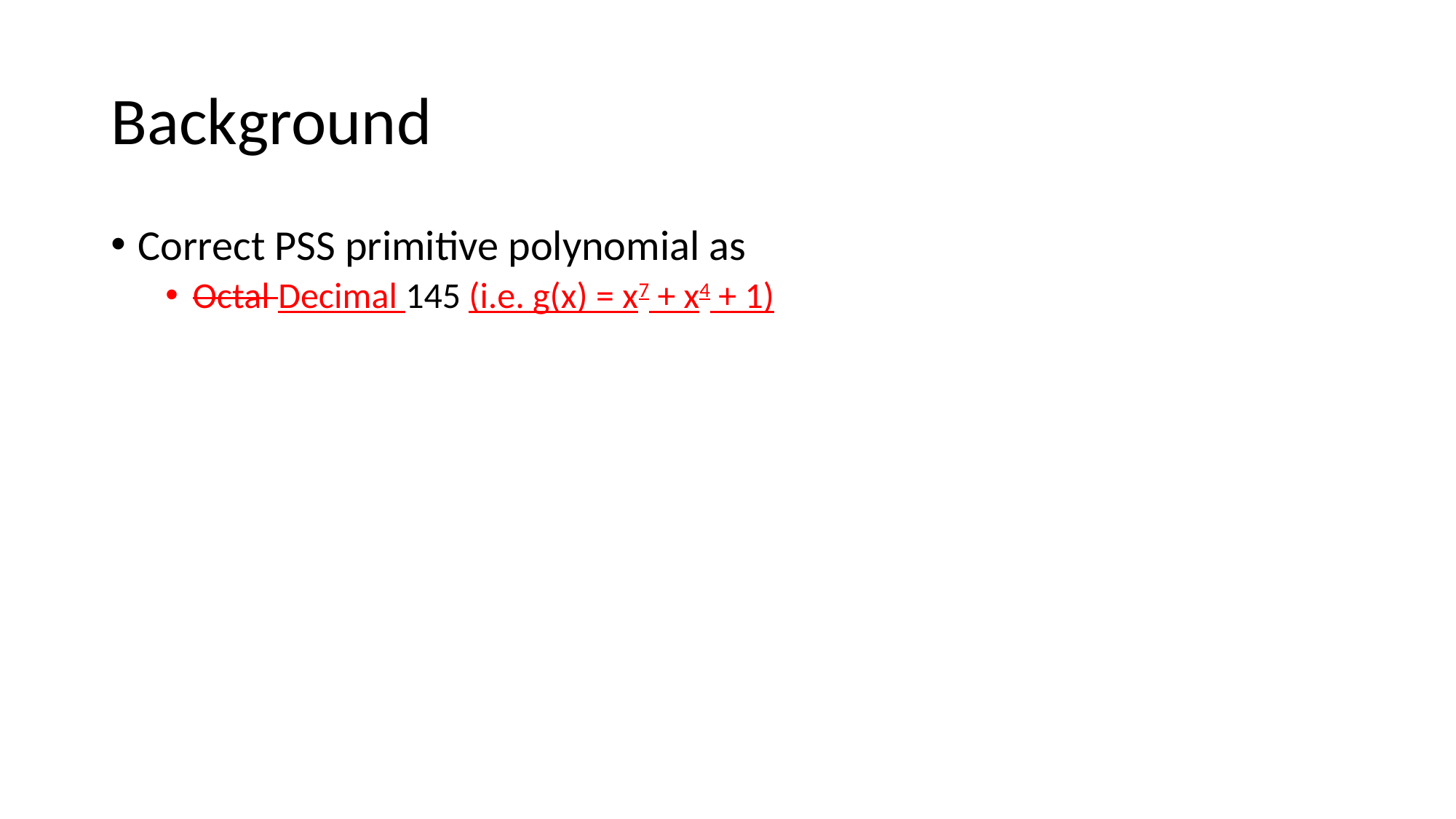

# Background
Correct PSS primitive polynomial as
Octal Decimal 145 (i.e. g(x) = x7 + x4 + 1)